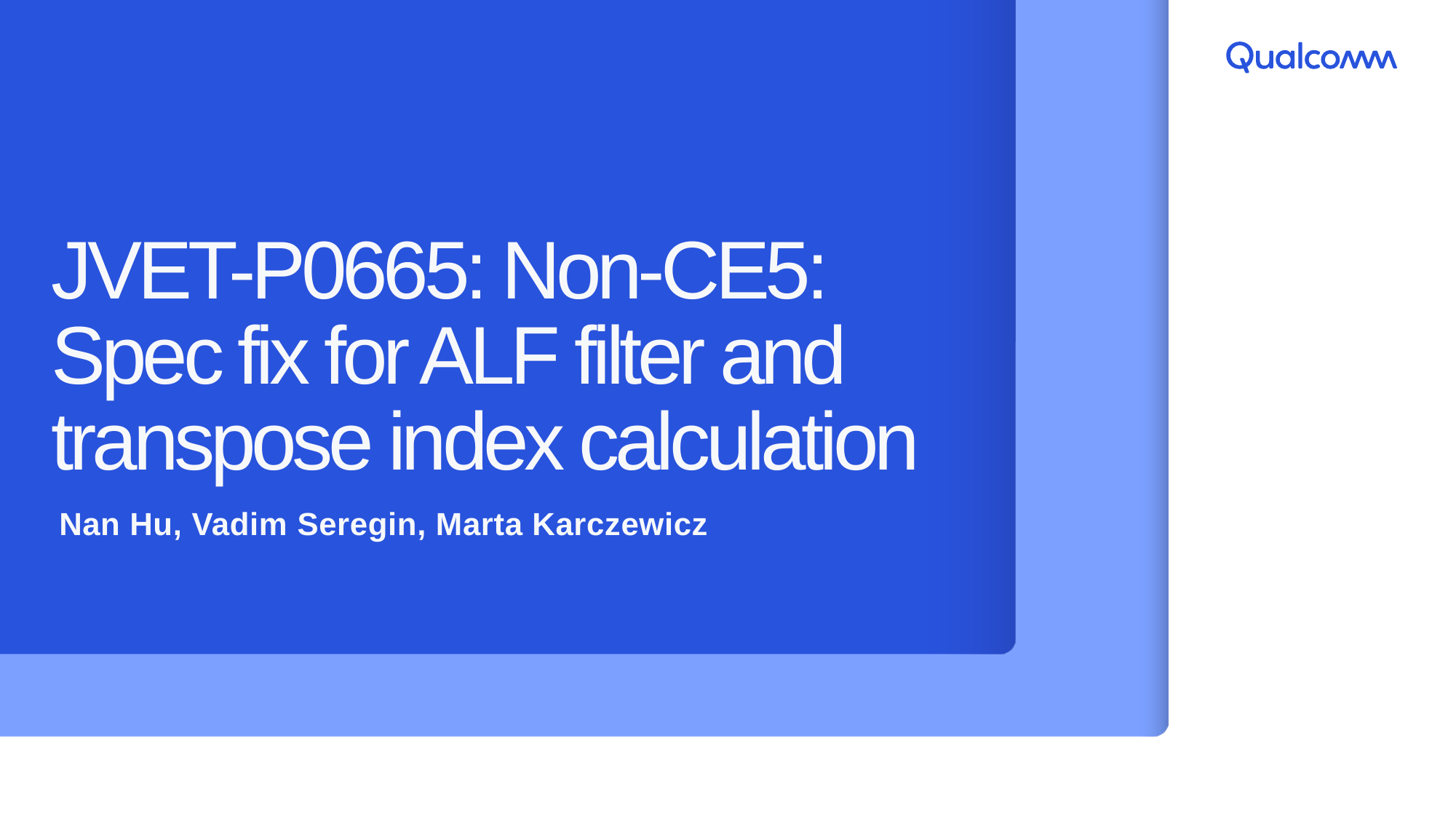

# JVET-P0665: Non-CE5: Spec fix for ALF filter and transpose index calculation
Nan Hu, Vadim Seregin, Marta Karczewicz